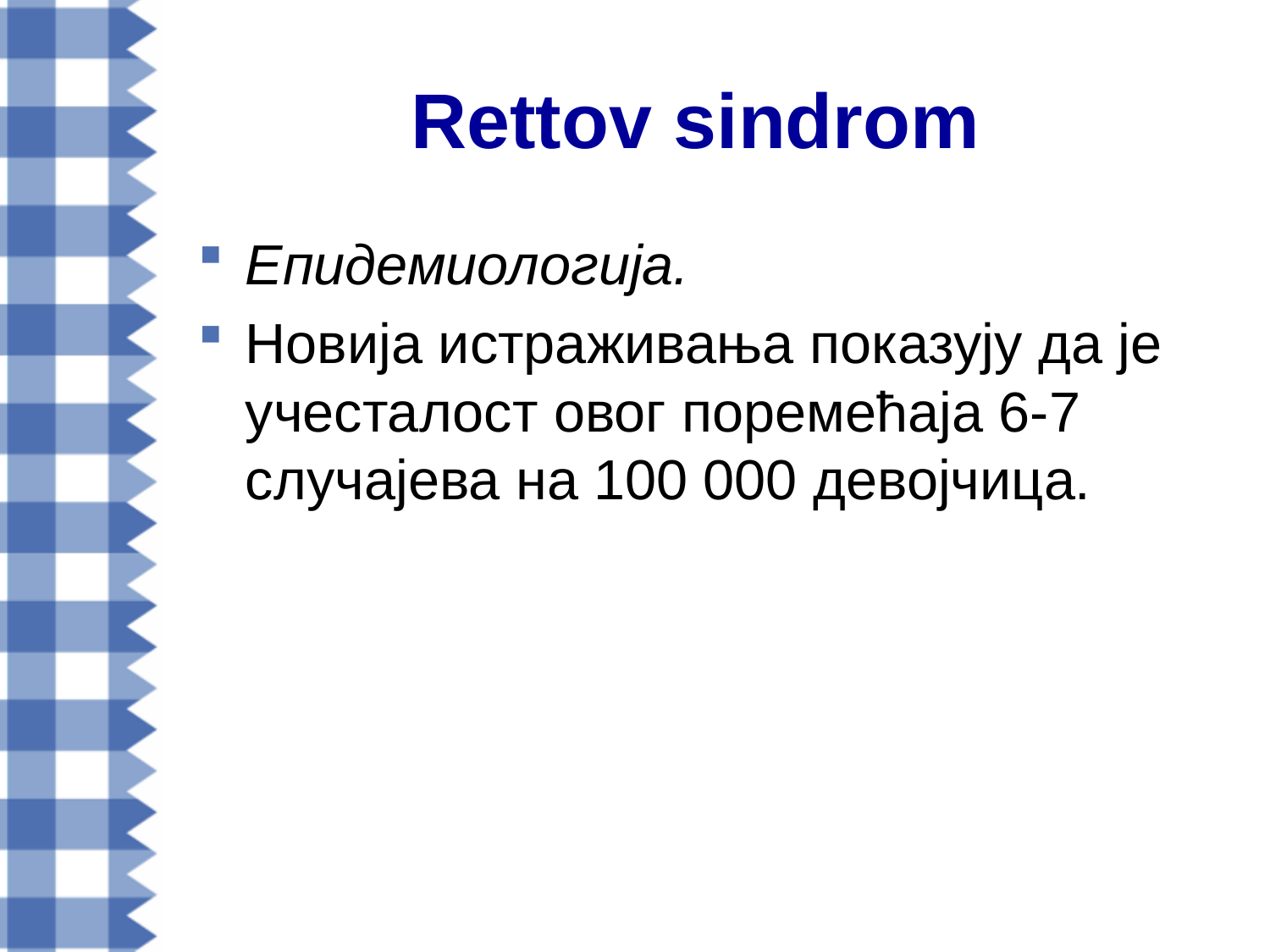

# Rettov sindrom
Епидемиологија.
Новија истраживања показују да је учесталост овог поремећаја 6-7 случајева на 100 000 девојчица.